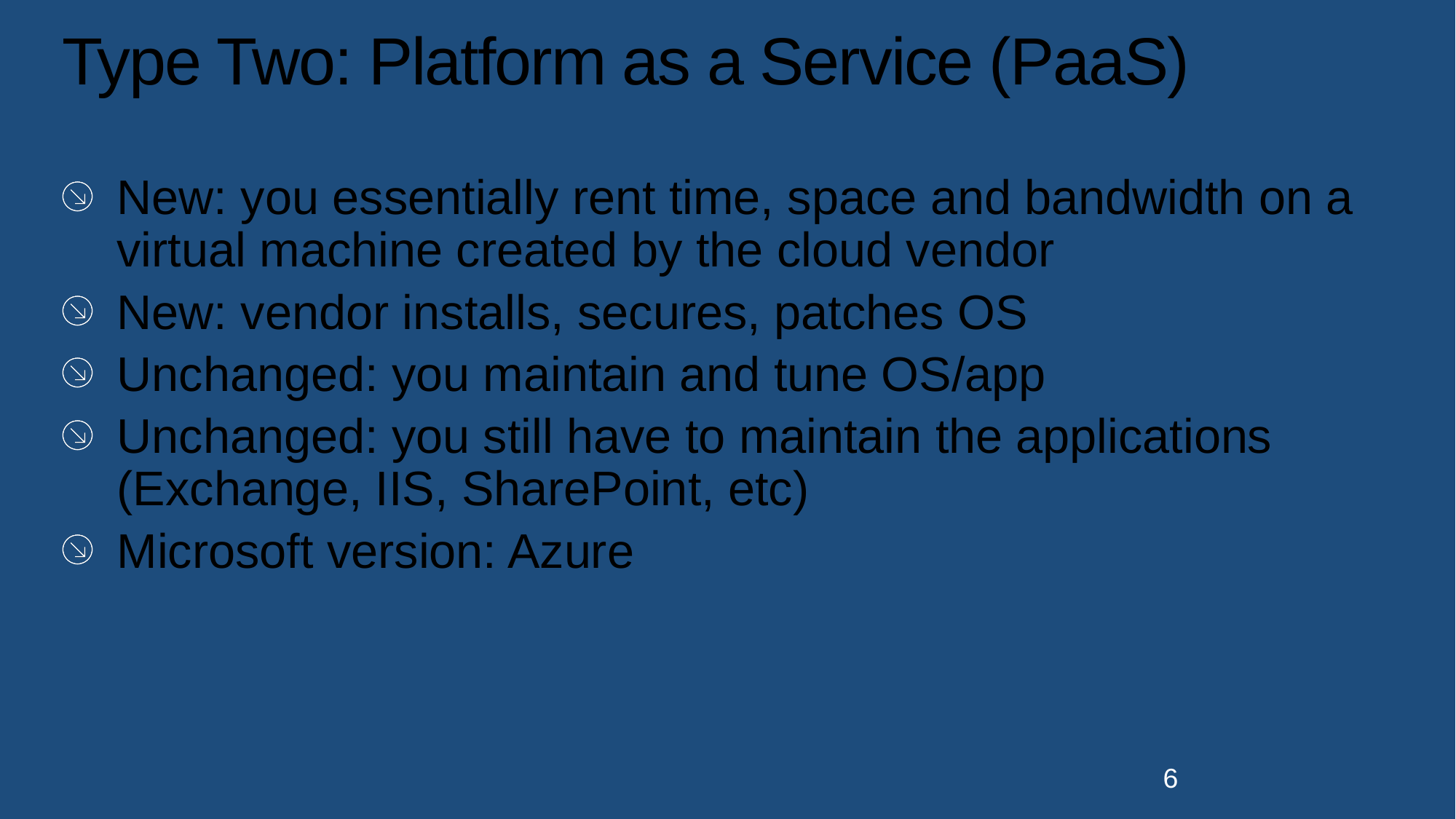

# Type Two: Platform as a Service (PaaS)
New: you essentially rent time, space and bandwidth on a virtual machine created by the cloud vendor
New: vendor installs, secures, patches OS
Unchanged: you maintain and tune OS/app
Unchanged: you still have to maintain the applications (Exchange, IIS, SharePoint, etc)
Microsoft version: Azure
6